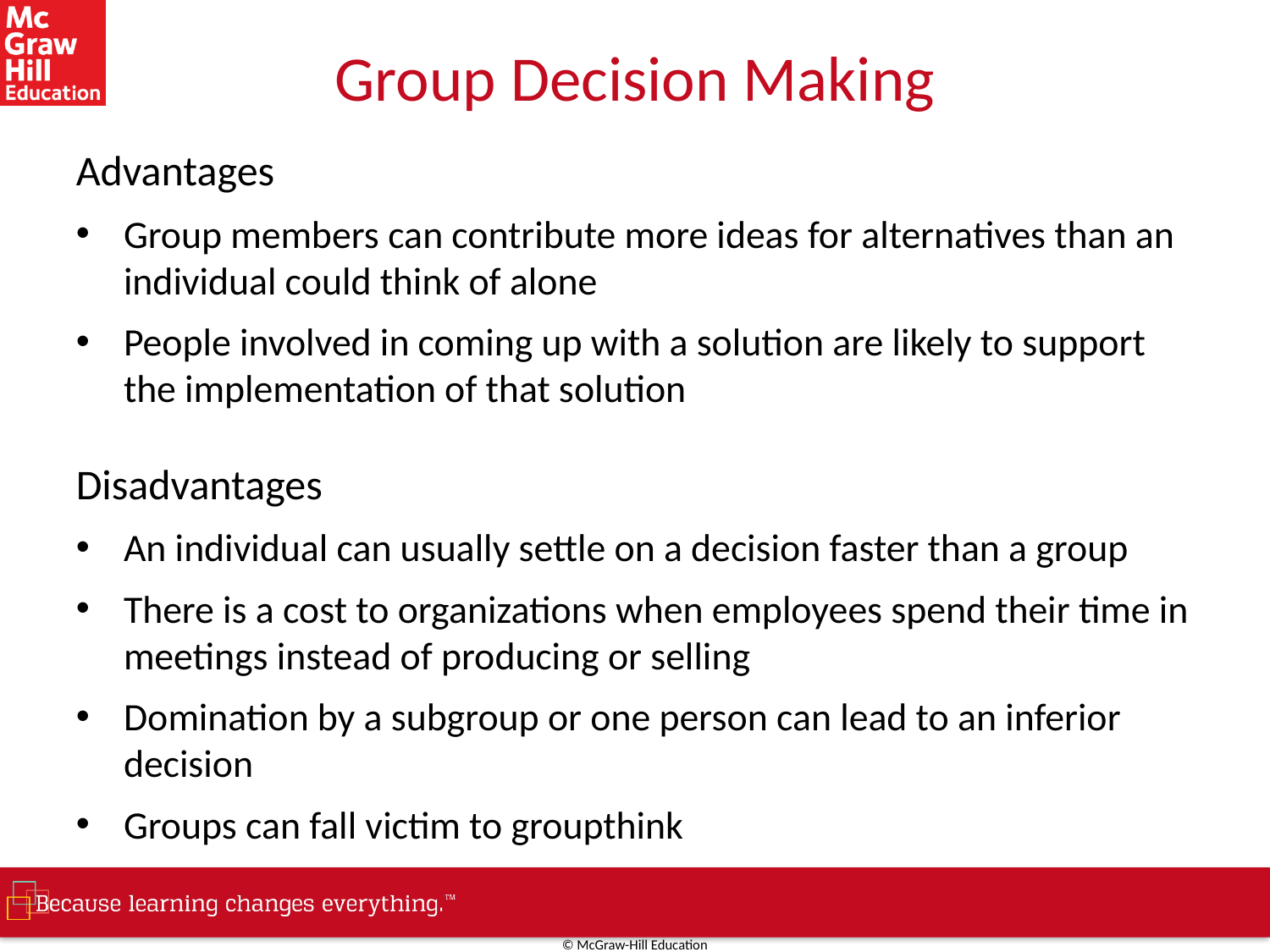

# Group Decision Making
Advantages
Group members can contribute more ideas for alternatives than an individual could think of alone
People involved in coming up with a solution are likely to support the implementation of that solution

Disadvantages
An individual can usually settle on a decision faster than a group
There is a cost to organizations when employees spend their time in meetings instead of producing or selling
Domination by a subgroup or one person can lead to an inferior decision
Groups can fall victim to groupthink